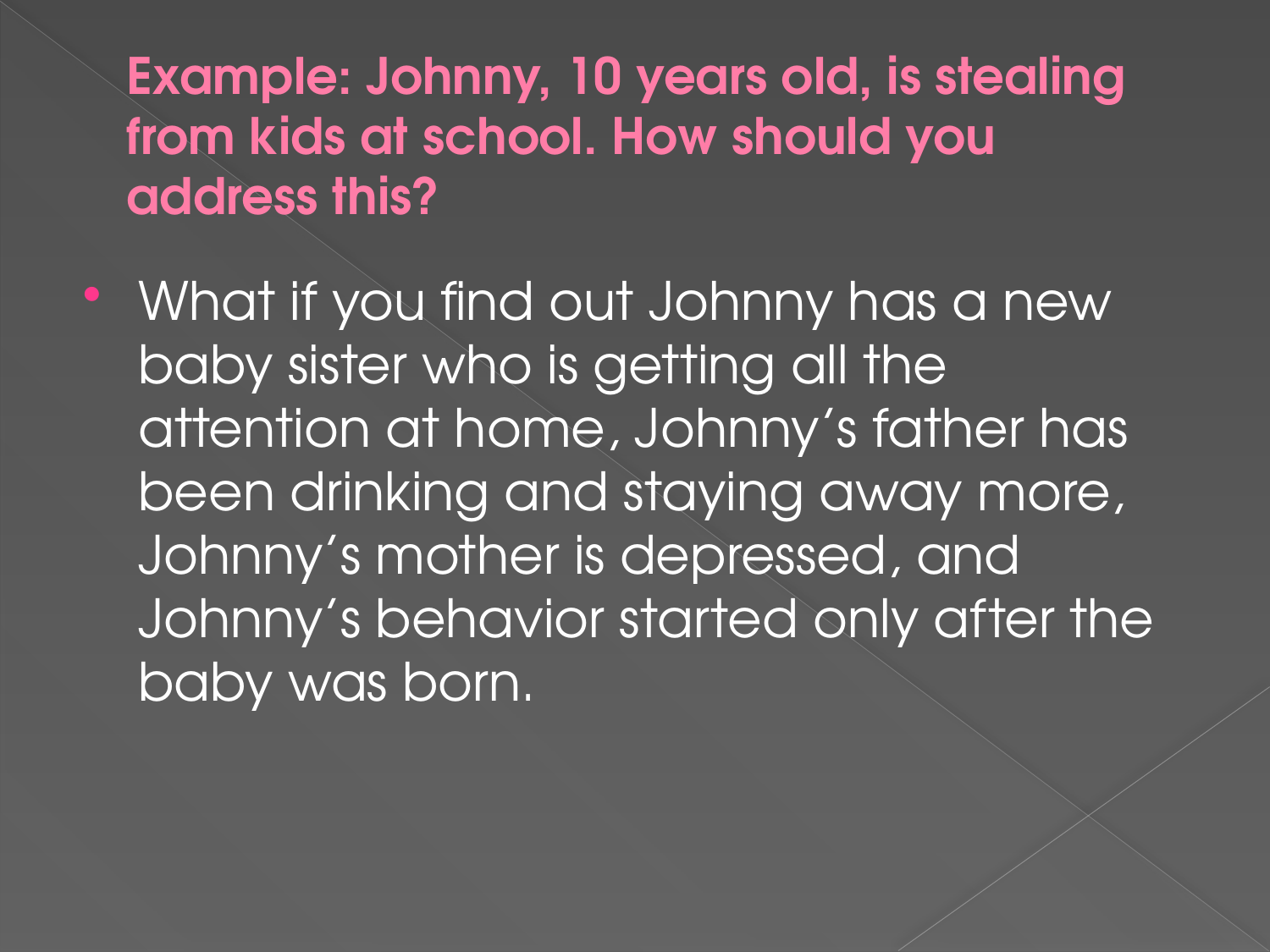

# Example: Johnny, 10 years old, is stealing from kids at school. How should you address this?
What if you find out Johnny has a new baby sister who is getting all the attention at home, Johnny’s father has been drinking and staying away more, Johnny’s mother is depressed, and Johnny’s behavior started only after the baby was born.